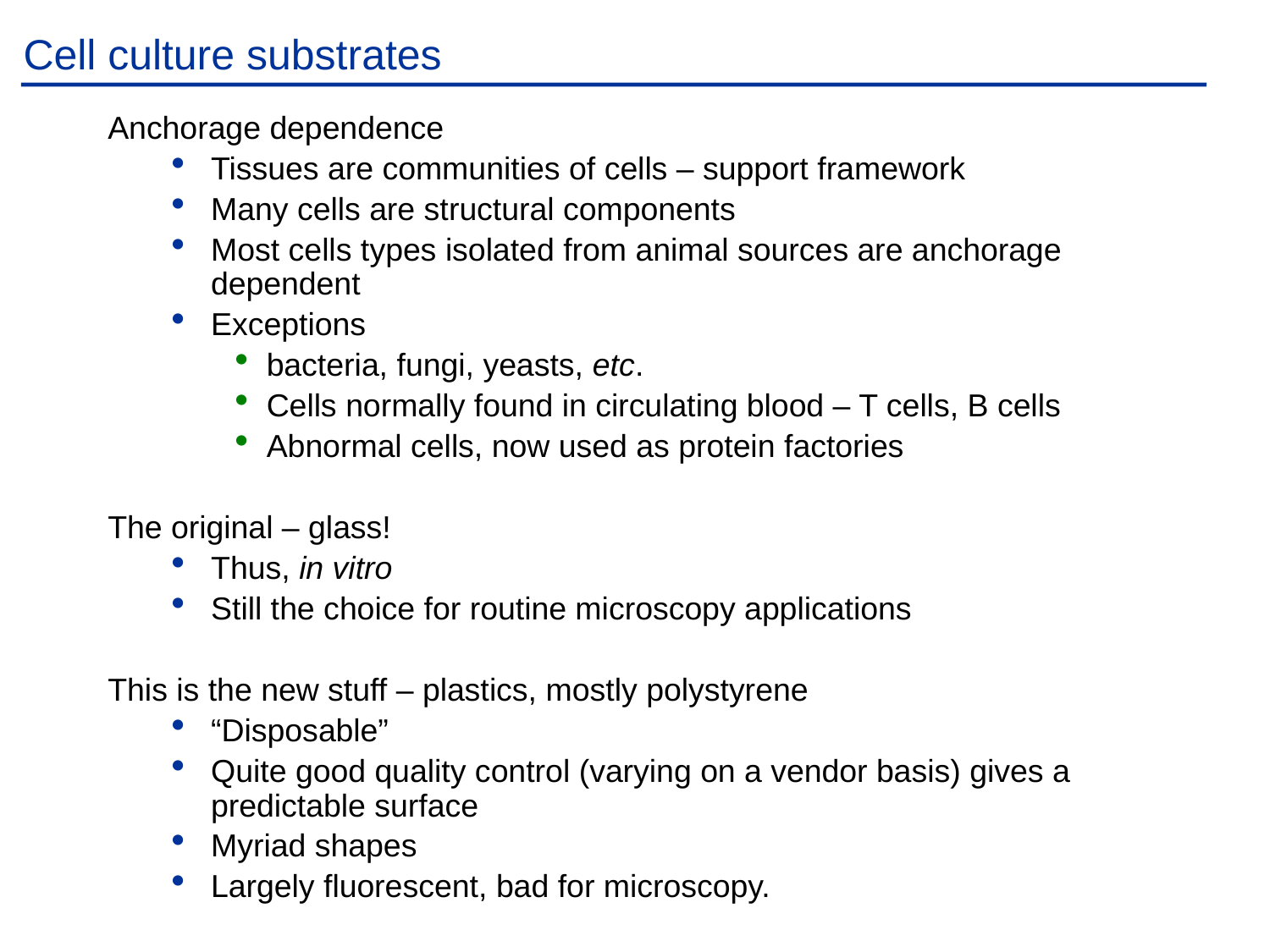

# Cell culture substrates

Anchorage dependence
Tissues are communities of cells – support framework
Many cells are structural components
Most cells types isolated from animal sources are anchorage dependent
Exceptions
bacteria, fungi, yeasts, etc.
Cells normally found in circulating blood – T cells, B cells
Abnormal cells, now used as protein factories

The original – glass!
Thus, in vitro
Still the choice for routine microscopy applications

This is the new stuff – plastics, mostly polystyrene
“Disposable”
Quite good quality control (varying on a vendor basis) gives a predictable surface
Myriad shapes
Largely fluorescent, bad for microscopy.